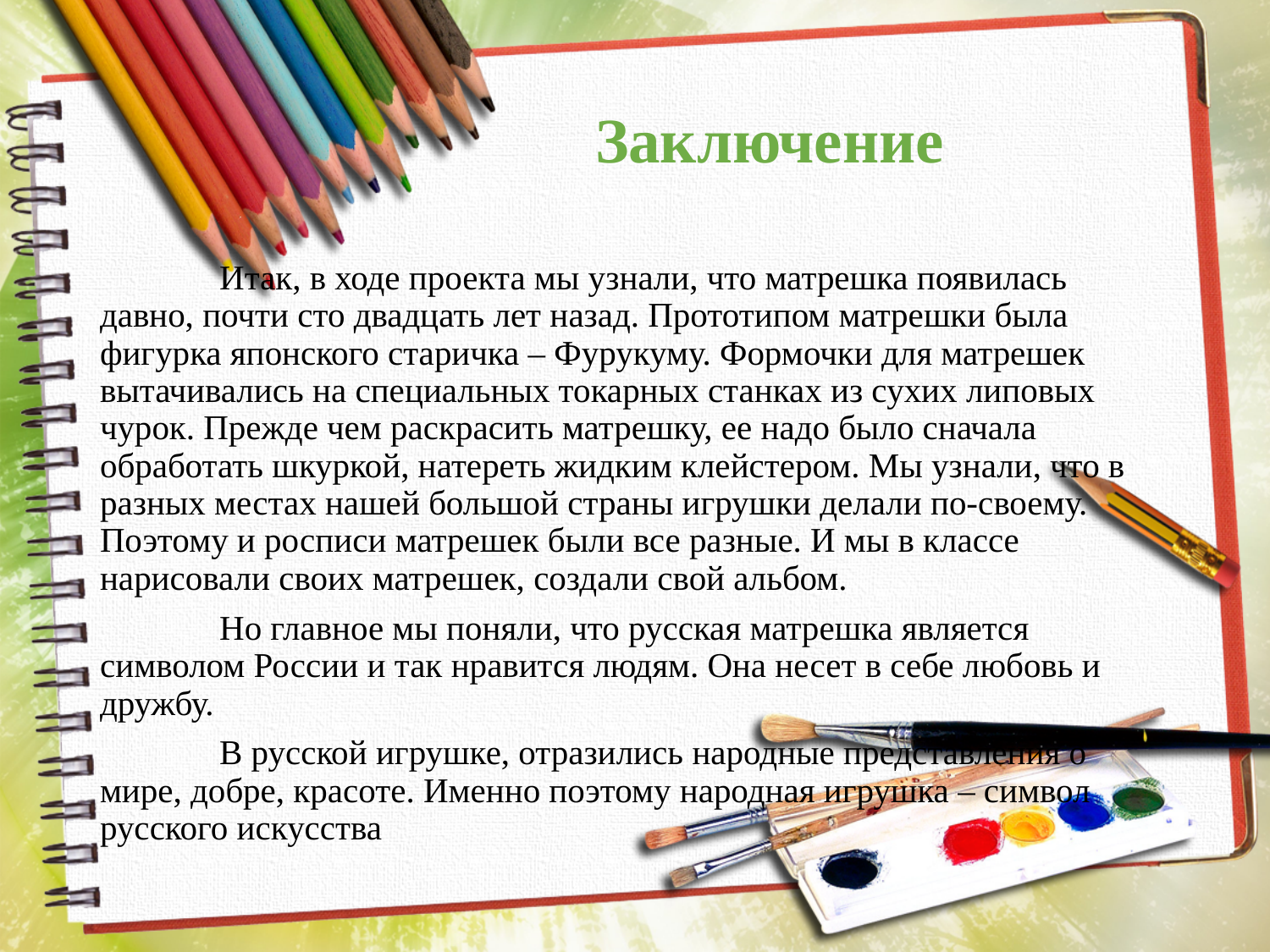

# Заключение
	Итак, в ходе проекта мы узнали, что матрешка появилась давно, почти сто двадцать лет назад. Прототипом матрешки была фигурка японского старичка – Фурукуму. Формочки для матрешек вытачивались на специальных токарных станках из сухих липовых чурок. Прежде чем раскрасить матрешку, ее надо было сначала обработать шкуркой, натереть жидким клейстером. Мы узнали, что в разных местах нашей большой страны игрушки делали по-своему. Поэтому и росписи матрешек были все разные. И мы в классе нарисовали своих матрешек, создали свой альбом.
	Но главное мы поняли, что русская матрешка является символом России и так нравится людям. Она несет в себе любовь и дружбу.
	В русской игрушке, отразились народные представления о мире, добре, красоте. Именно поэтому народная игрушка – символ русского искусства